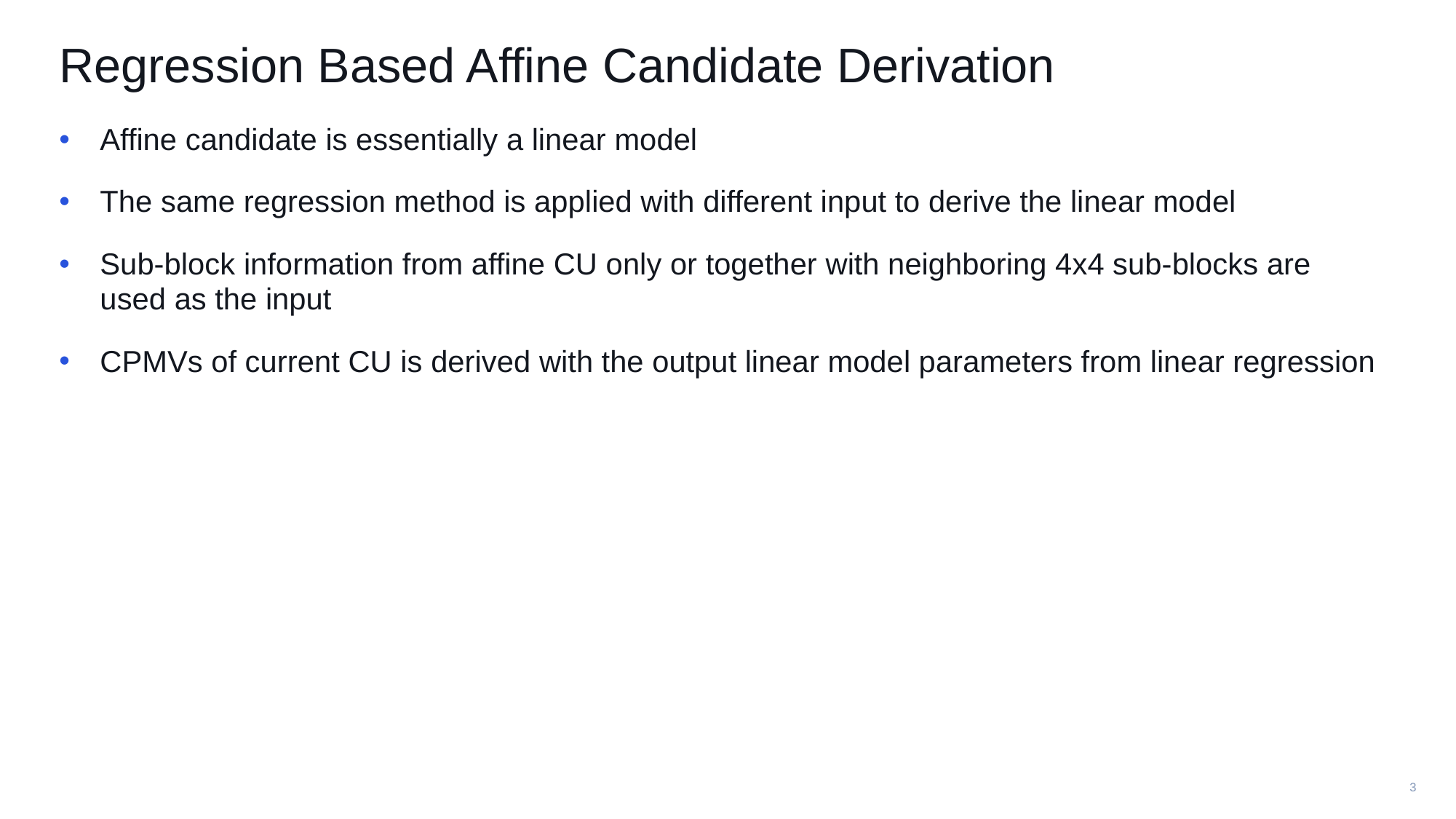

Regression Based Affine Candidate Derivation
Affine candidate is essentially a linear model
The same regression method is applied with different input to derive the linear model
Sub-block information from affine CU only or together with neighboring 4x4 sub-blocks are used as the input
CPMVs of current CU is derived with the output linear model parameters from linear regression